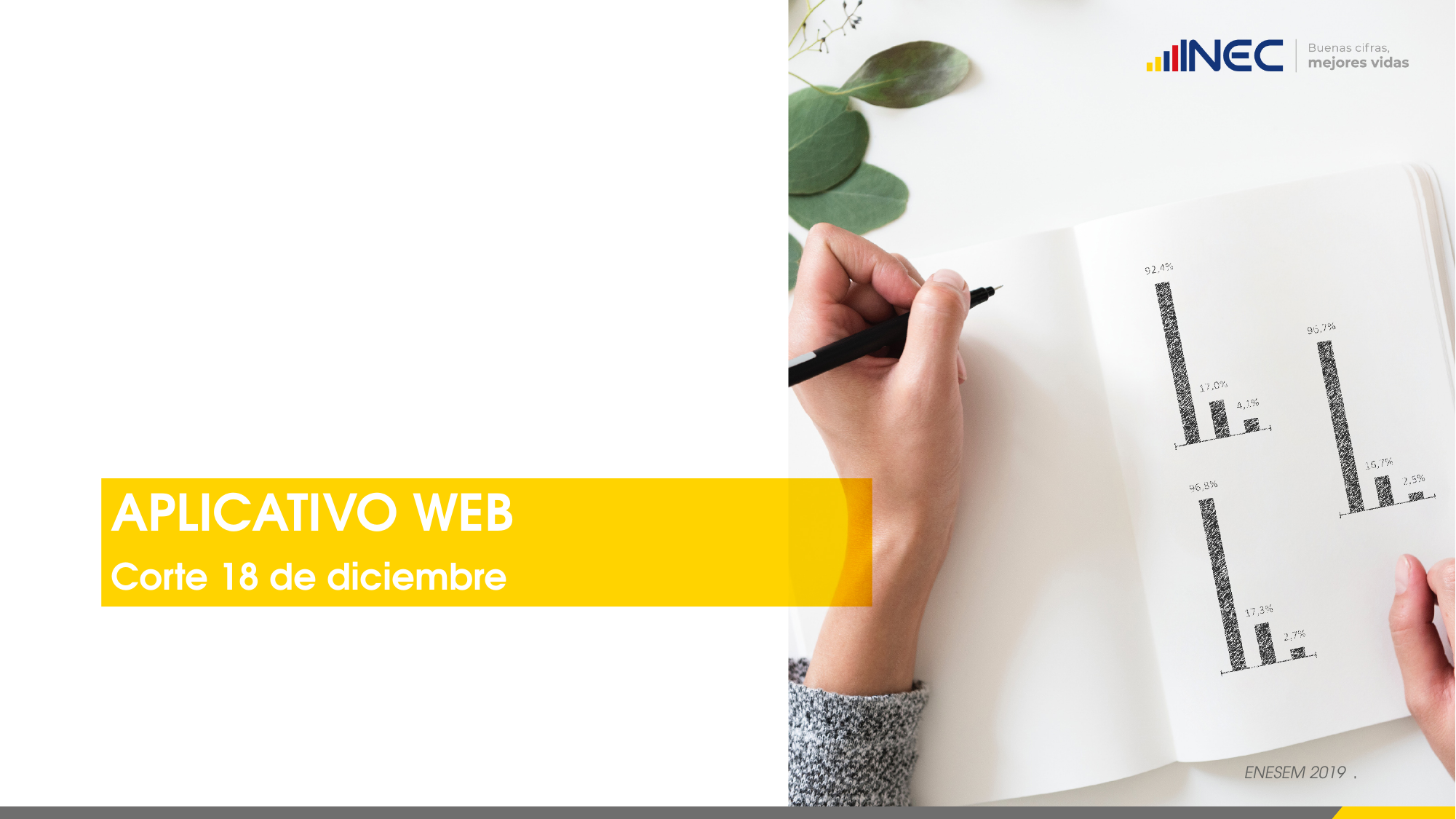

# APLICATIVO WEB Corte 18 de diciembre

ENESEM 2019